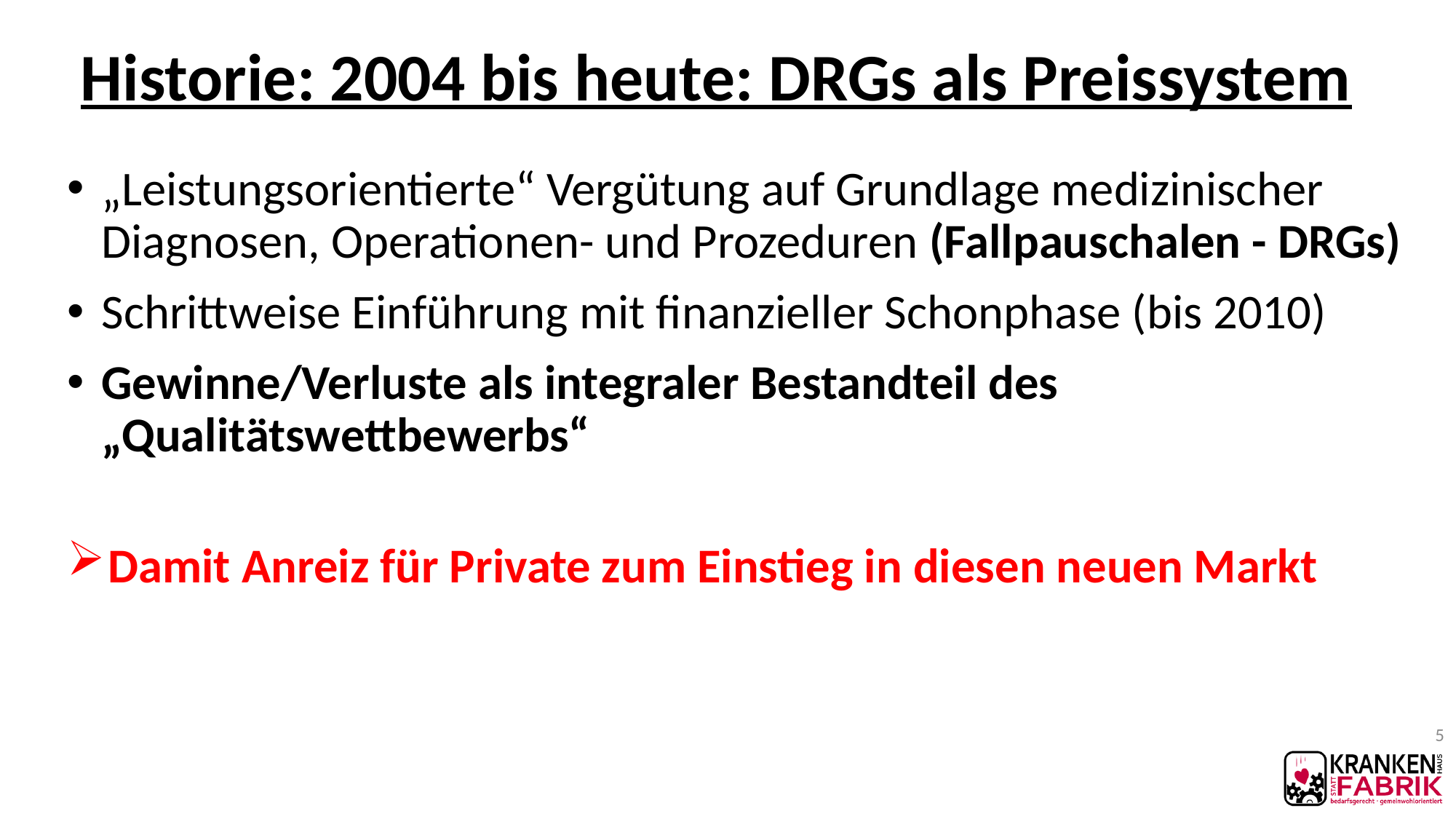

# Historie: 2004 bis heute: DRGs als Preissystem
„Leistungsorientierte“ Vergütung auf Grundlage medizinischer Diagnosen, Operationen- und Prozeduren (Fallpauschalen - DRGs)
Schrittweise Einführung mit finanzieller Schonphase (bis 2010)
Gewinne/Verluste als integraler Bestandteil des „Qualitätswettbewerbs“

Damit Anreiz für Private zum Einstieg in diesen neuen Markt

5